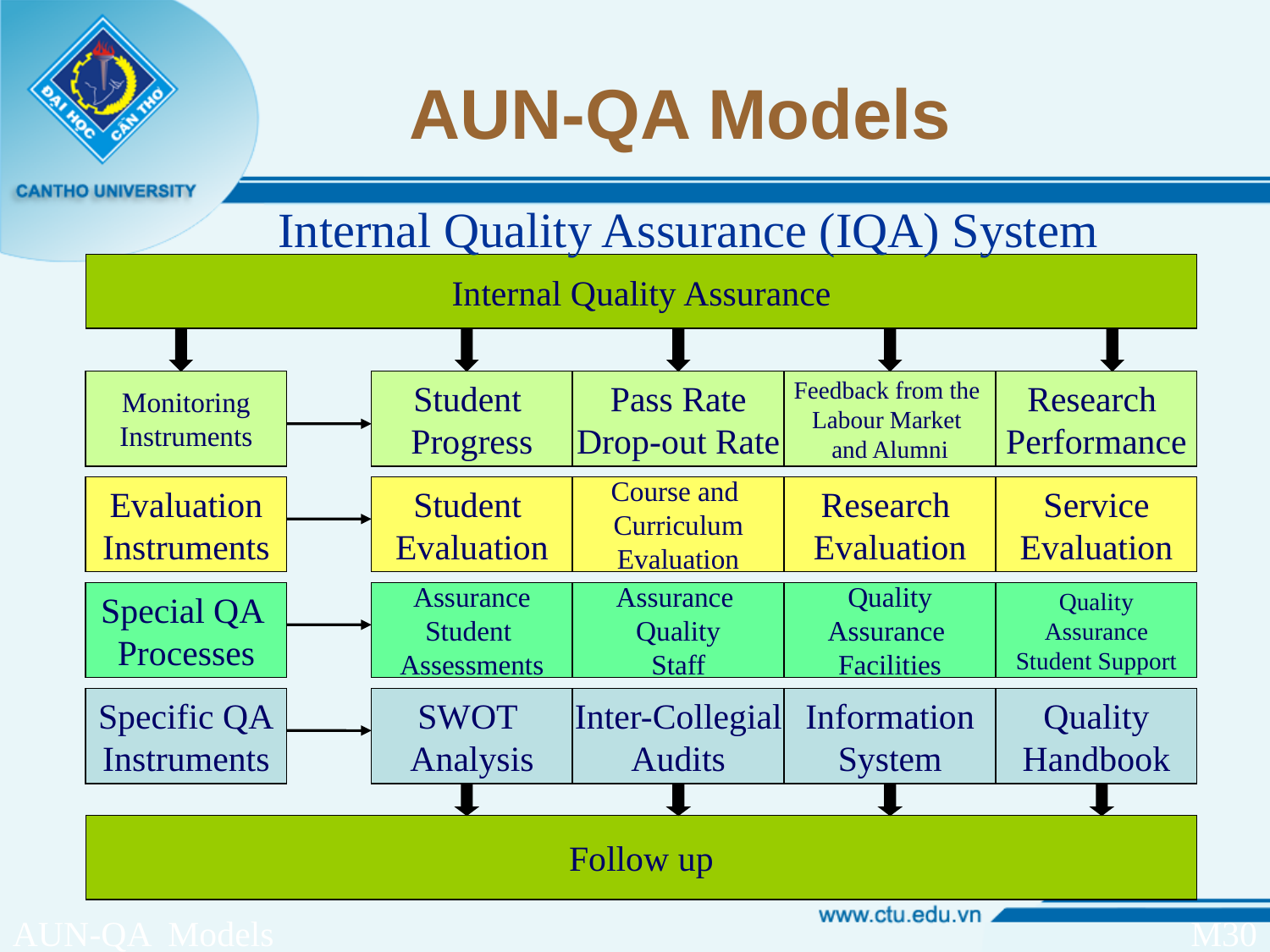

# AUN-QA Models
Internal Quality Assurance (IQA) System
Internal Quality Assurance

Monitoring
Instruments
Student
Progress
Pass Rate
Drop-out Rate
Feedback from the
Labour Market
and Alumni
Research
Performance

Evaluation
Instruments
Student
Evaluation
Course and
Curriculum
Evaluation
Research
Evaluation
Service
Evaluation

Special QA
Processes
Assurance
Student
Assessments
Assurance
Quality
Staff
Quality
Assurance
Facilities
Quality
Assurance
Student Support

Specific QA
Instruments
SWOT
Analysis
Inter-Collegial
Audits
Information
System
Quality
Handbook

Follow up
10
AUN-QA  Models
M30